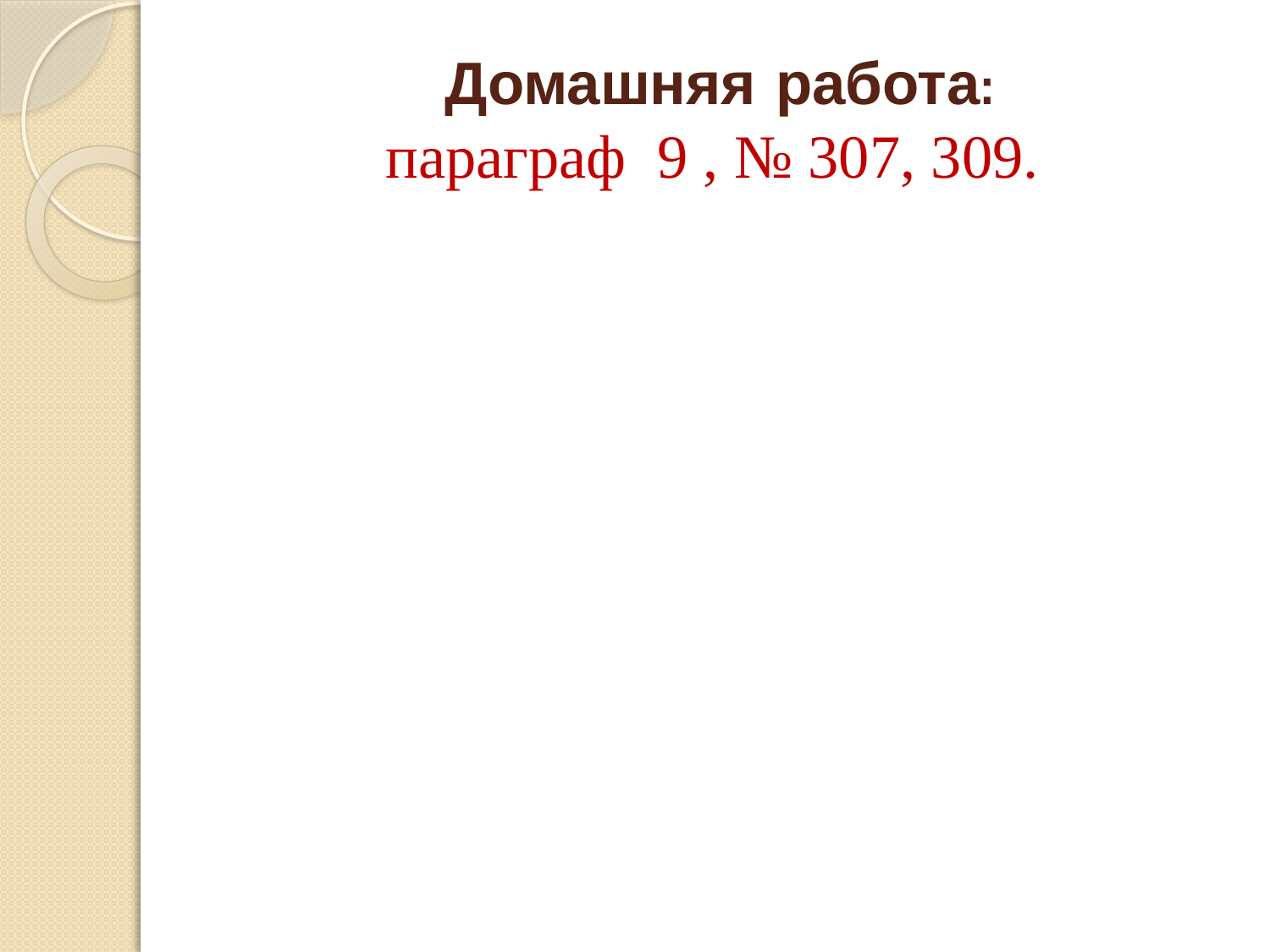

# Домашняя работа: параграф  9 , № 307, 309.